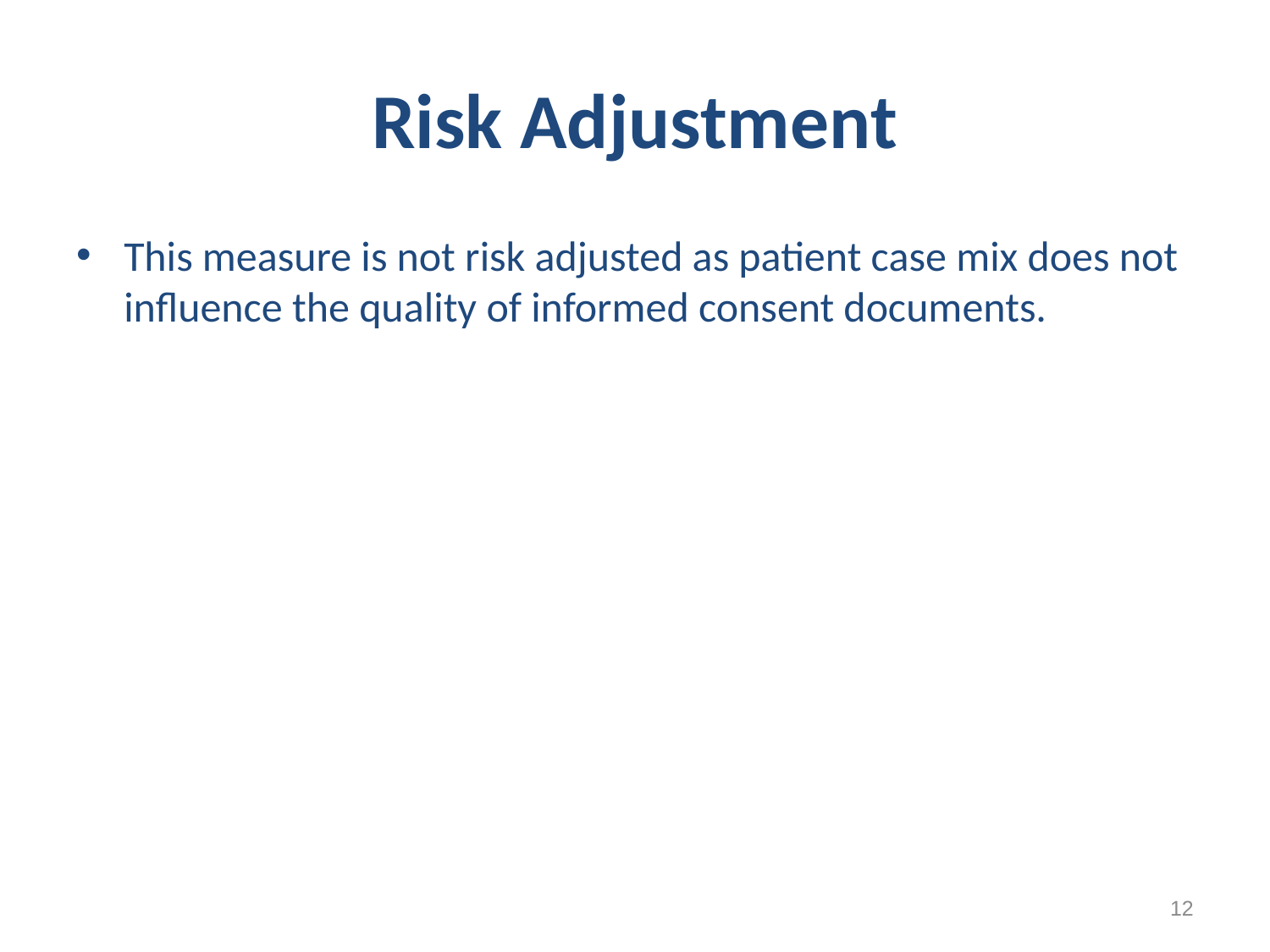

# Risk Adjustment
This measure is not risk adjusted as patient case mix does not influence the quality of informed consent documents.
12